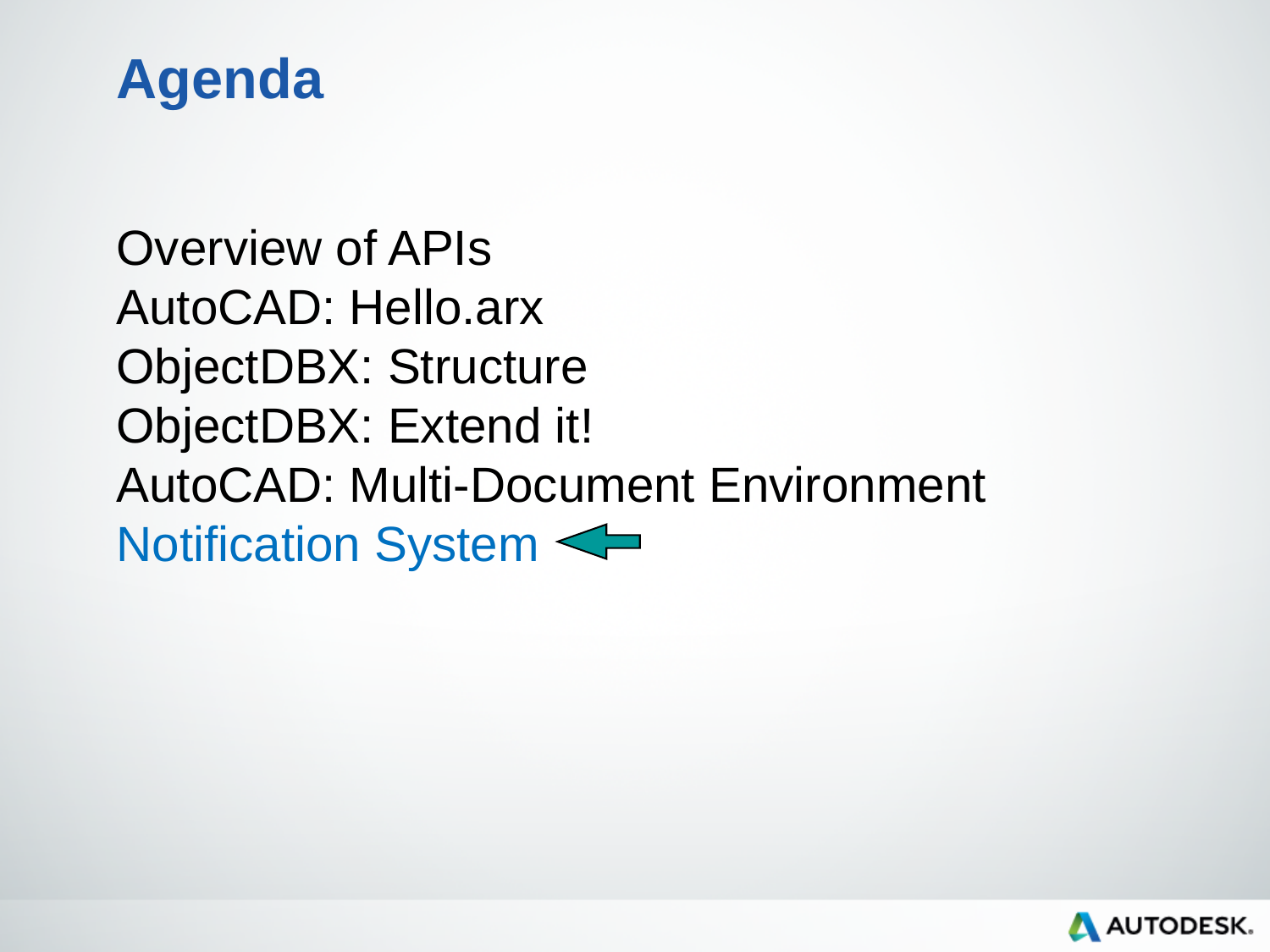

# Agenda
Overview of APIs
AutoCAD: Hello.arx
ObjectDBX: Structure
ObjectDBX: Extend it!
AutoCAD: Multi-Document Environment
Notification System